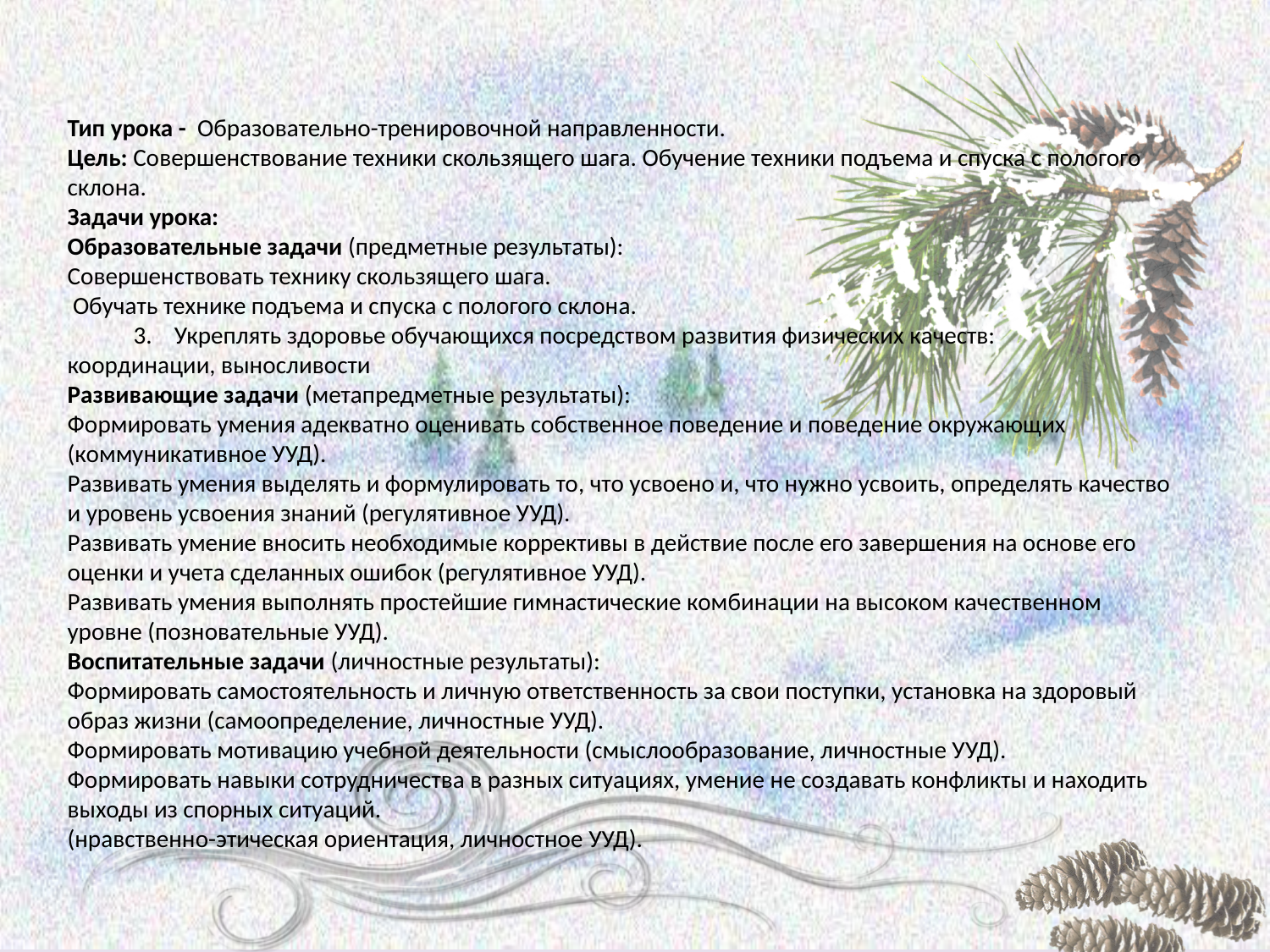

Тип урока -  Образовательно-тренировочной направленности.
Цель: Совершенствование техники скользящего шага. Обучение техники подъема и спуска с пологого склона.
Задачи урока:
Образовательные задачи (предметные результаты):
Совершенствовать технику скользящего шага.
 Обучать технике подъема и спуска с пологого склона.
            3.    Укреплять здоровье обучающихся посредством развития физических качеств:       координации, выносливости
Развивающие задачи (метапредметные результаты):
Формировать умения адекватно оценивать собственное поведение и поведение окружающих (коммуникативное УУД).
Развивать умения выделять и формулировать то, что усвоено и, что нужно усвоить, определять качество и уровень усвоения знаний (регулятивное УУД).
Развивать умение вносить необходимые коррективы в действие после его завершения на основе его оценки и учета сделанных ошибок (регулятивное УУД).
Развивать умения выполнять простейшие гимнастические комбинации на высоком качественном уровне (позновательные УУД).
Воспитательные задачи (личностные результаты):
Формировать самостоятельность и личную ответственность за свои поступки, установка на здоровый образ жизни (самоопределение, личностные УУД).
Формировать мотивацию учебной деятельности (смыслообразование, личностные УУД).
Формировать навыки сотрудничества в разных ситуациях, умение не создавать конфликты и находить выходы из спорных ситуаций.
(нравственно-этическая ориентация, личностное УУД).